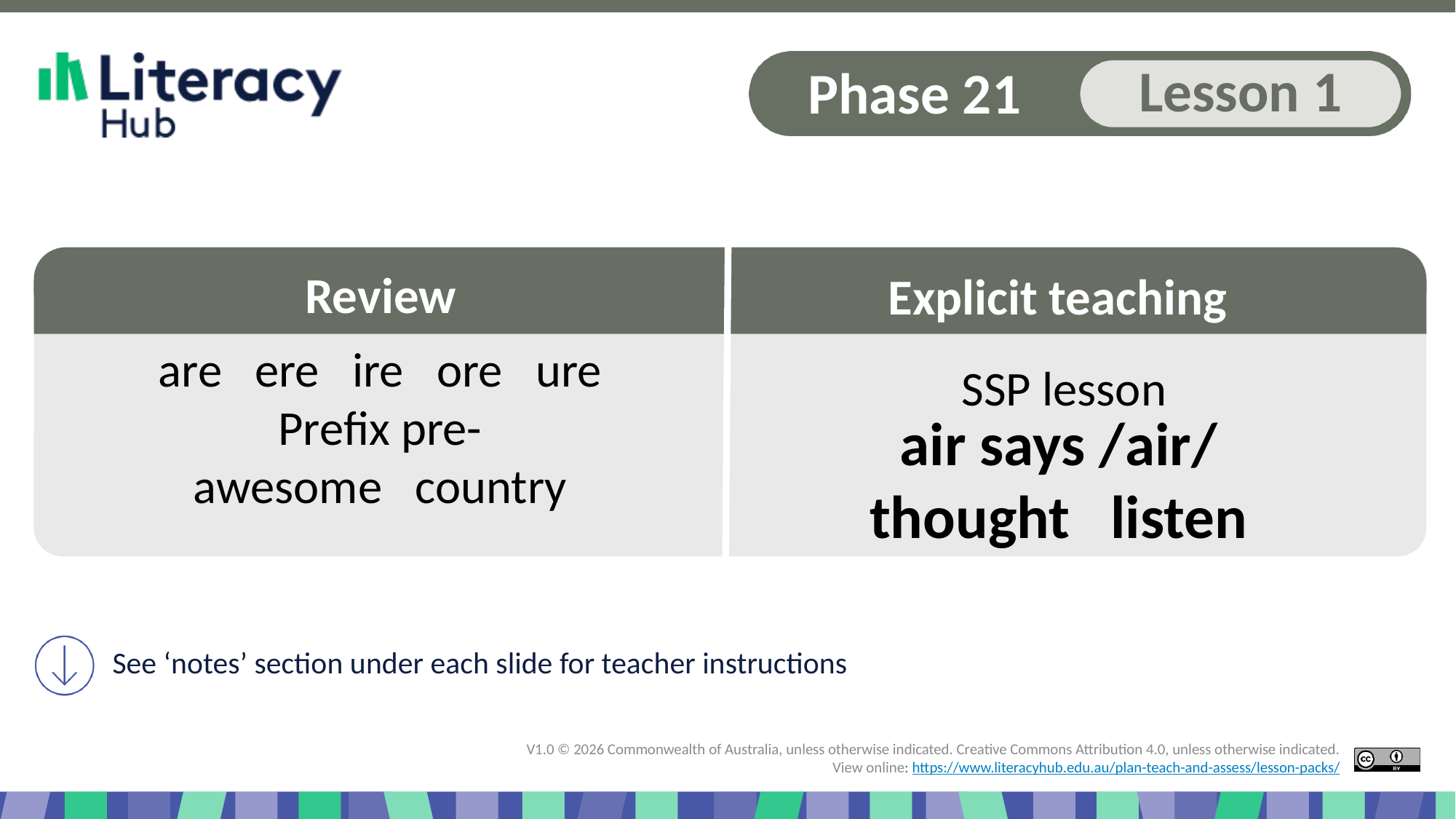

Slide 1 Phase 21, lesson 1 Explicit teaching air says /air/
are   ere   ire   ore   ure
Prefix pre-
awesome   country

air says /air/
thought   listen